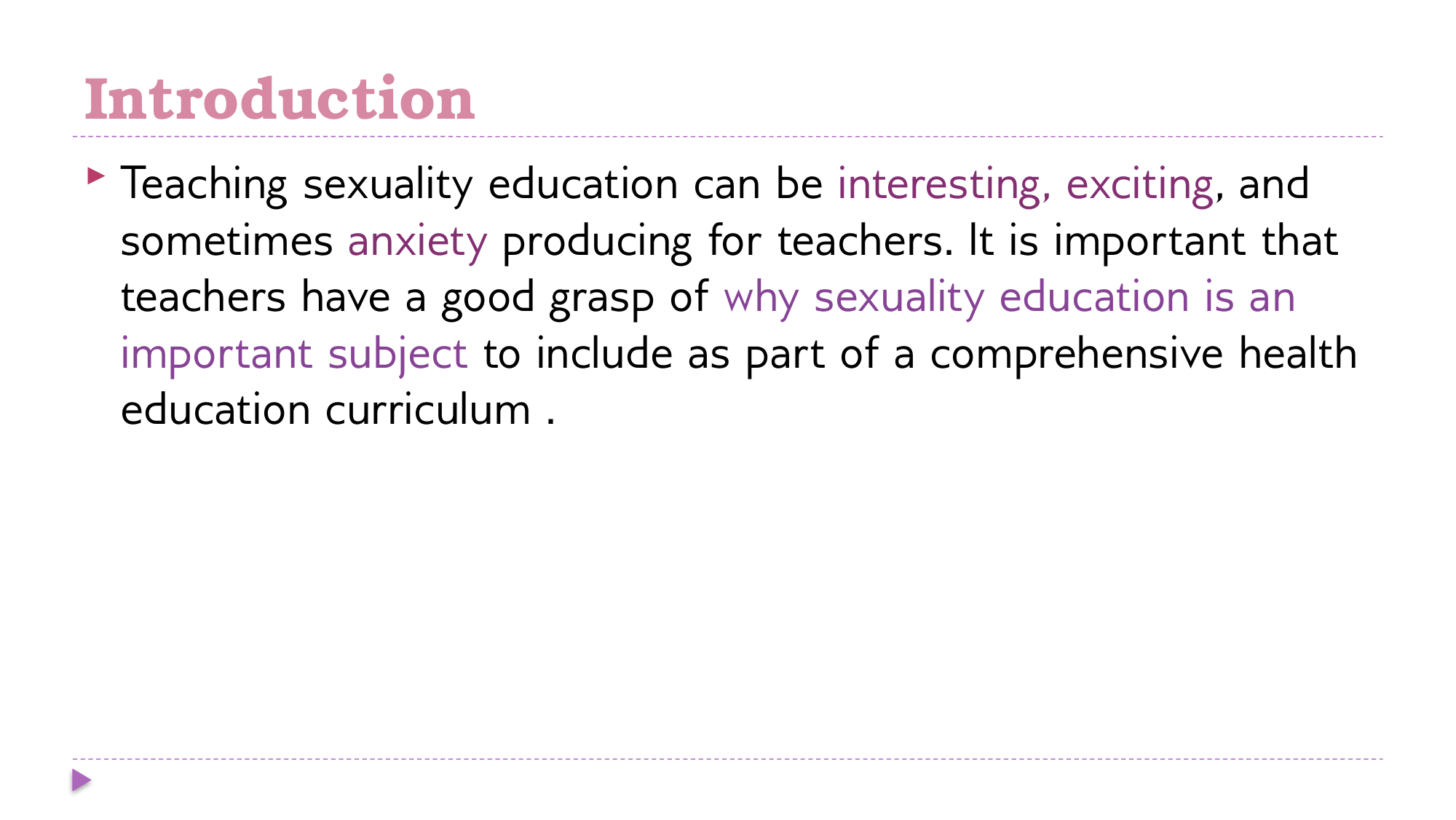

# Introduction
Teaching sexuality education can be interesting, exciting, and sometimes anxiety producing for teachers. It is important that teachers have a good grasp of why sexuality education is an important subject to include as part of a comprehensive health education curriculum .